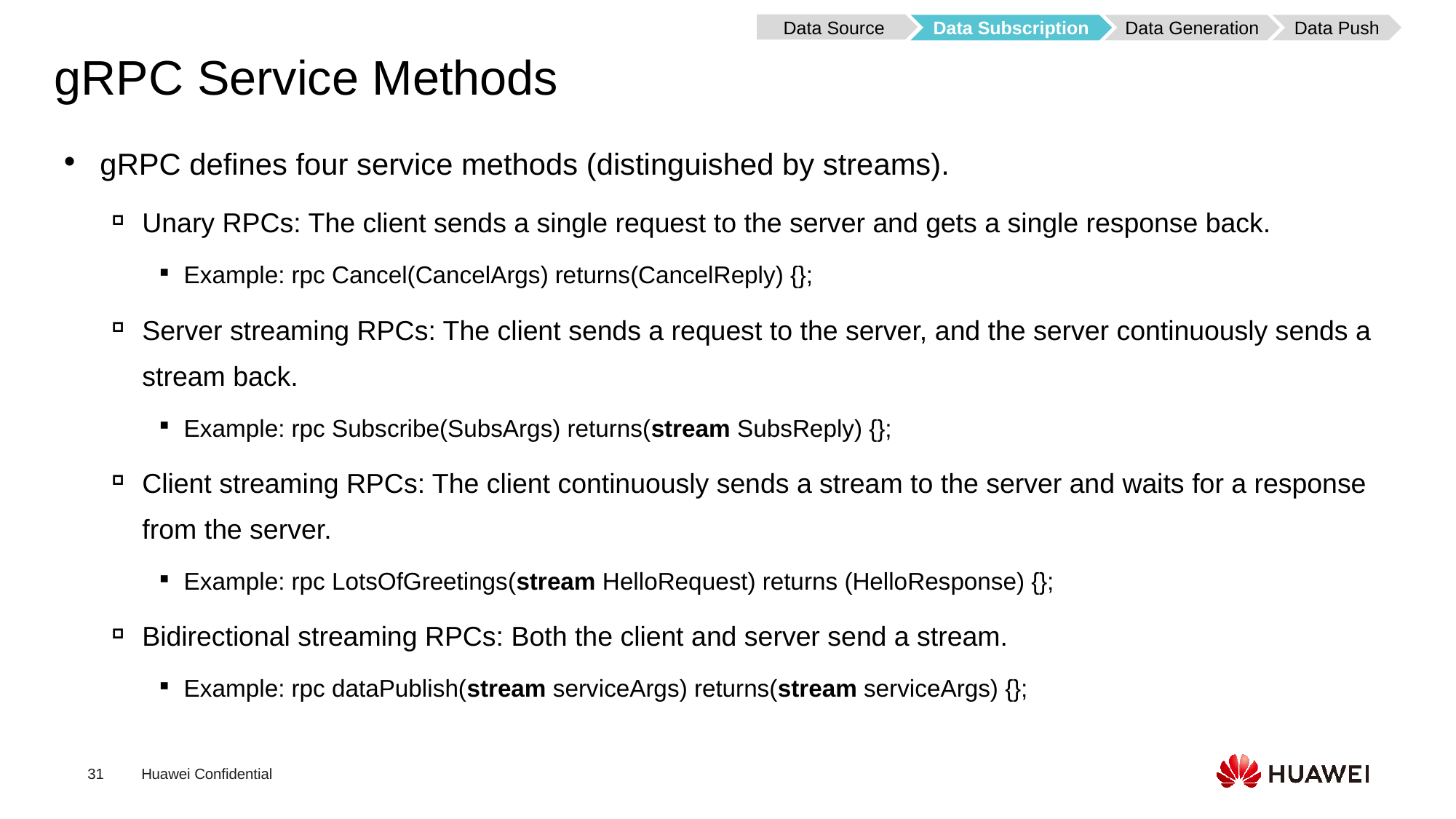

Data Source
Data Subscription
Data Generation
Data Push
# gRPC Service Methods
gRPC defines four service methods (distinguished by streams).
Unary RPCs: The client sends a single request to the server and gets a single response back.
Example: rpc Cancel(CancelArgs) returns(CancelReply) {};
Server streaming RPCs: The client sends a request to the server, and the server continuously sends a stream back.
Example: rpc Subscribe(SubsArgs) returns(stream SubsReply) {};
Client streaming RPCs: The client continuously sends a stream to the server and waits for a response from the server.
Example: rpc LotsOfGreetings(stream HelloRequest) returns (HelloResponse) {};
Bidirectional streaming RPCs: Both the client and server send a stream.
Example: rpc dataPublish(stream serviceArgs) returns(stream serviceArgs) {};